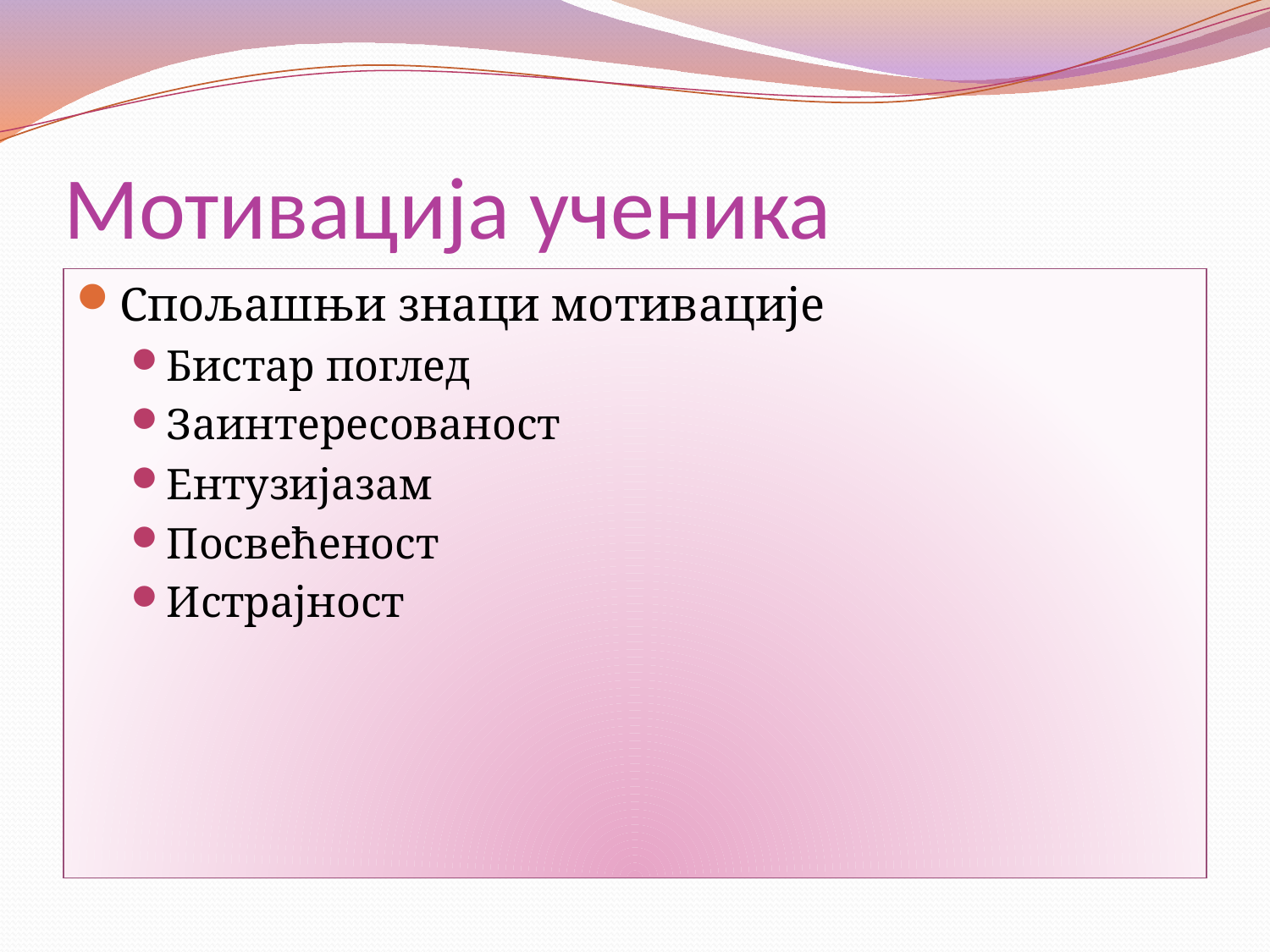

# Мотивација ученика
Спољашњи знаци мотивације
Бистар поглед
Заинтересованост
Ентузијазам
Посвећеност
Истрајност